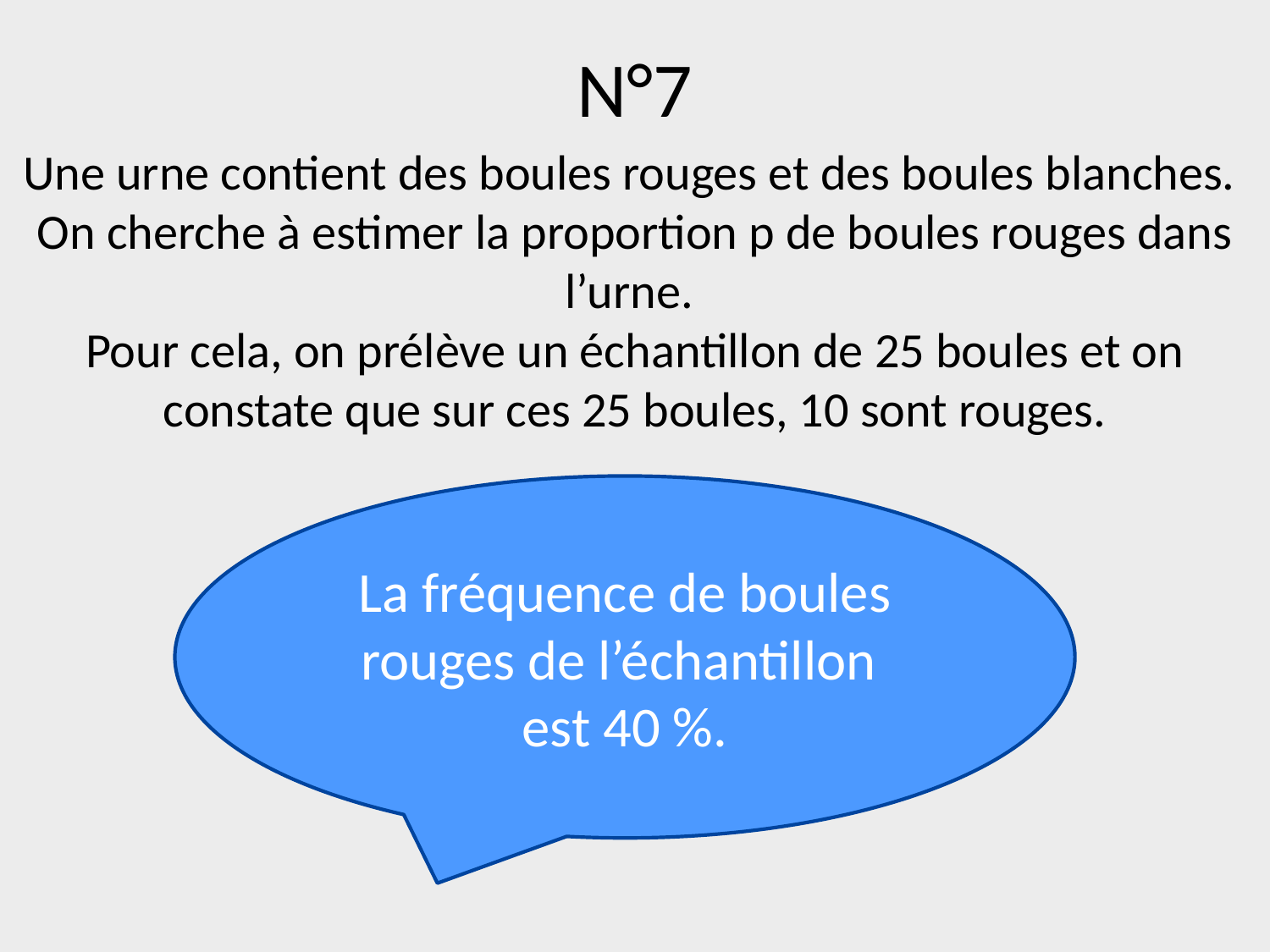

# N°7
Une urne contient des boules rouges et des boules blanches.
On cherche à estimer la proportion p de boules rouges dans l’urne.
Pour cela, on prélève un échantillon de 25 boules et on constate que sur ces 25 boules, 10 sont rouges.
La fréquence de boules rouges de l’échantillon
est 40 %.